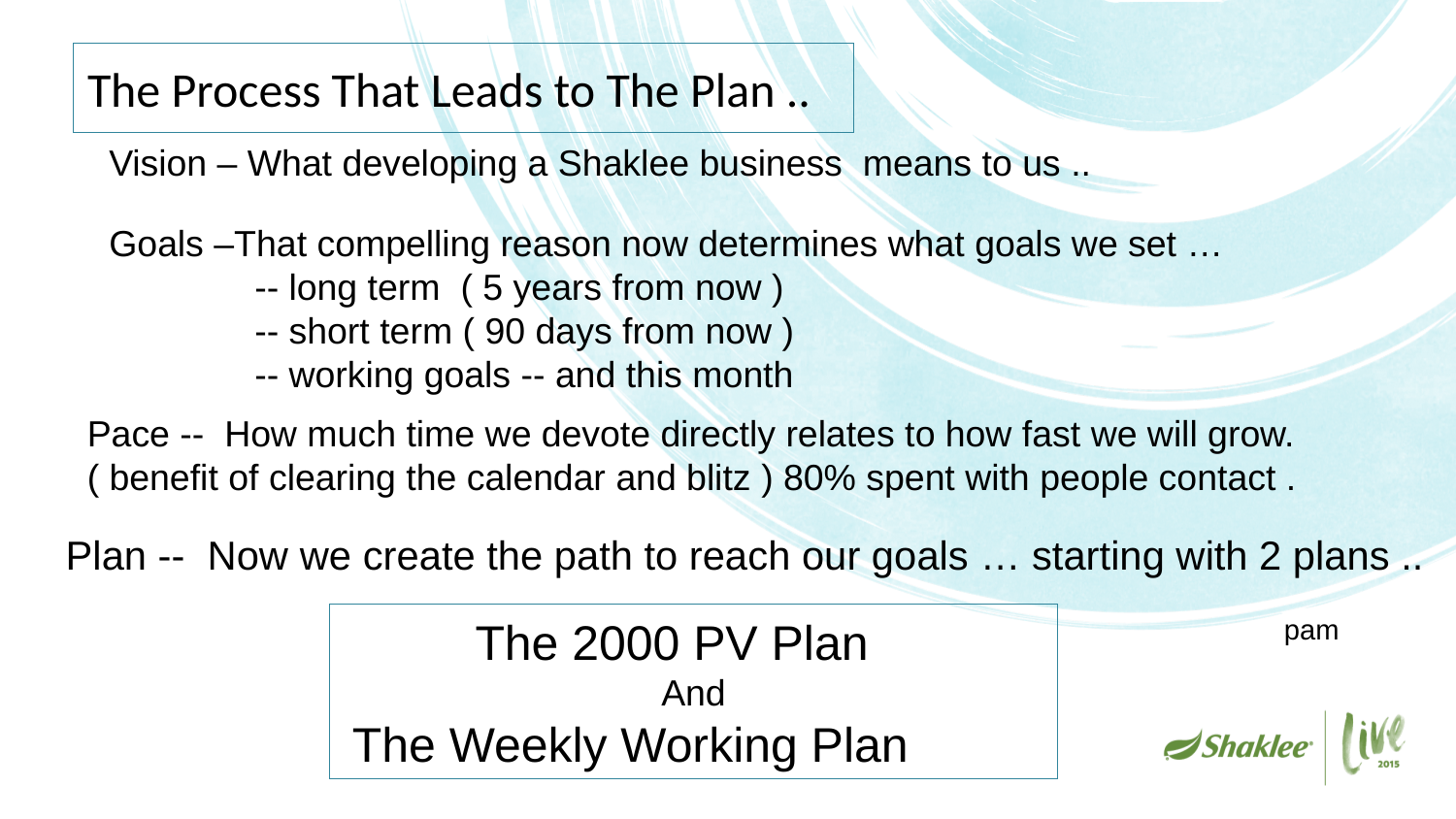

# The Process That Leads to The Plan ..
Vision – What developing a Shaklee business  means to us ..

Goals –That compelling reason now determines what goals we set …
	-- long term  ( 5 years from now )
	-- short term ( 90 days from now )
	-- working goals -- and this month
Pace --  How much time we devote directly relates to how fast we will grow.
( benefit of clearing the calendar and blitz ) 80% spent with people contact .
Plan --  Now we create the path to reach our goals … starting with 2 plans ..
The 2000 PV Plan
And
The Weekly Working Plan
pam